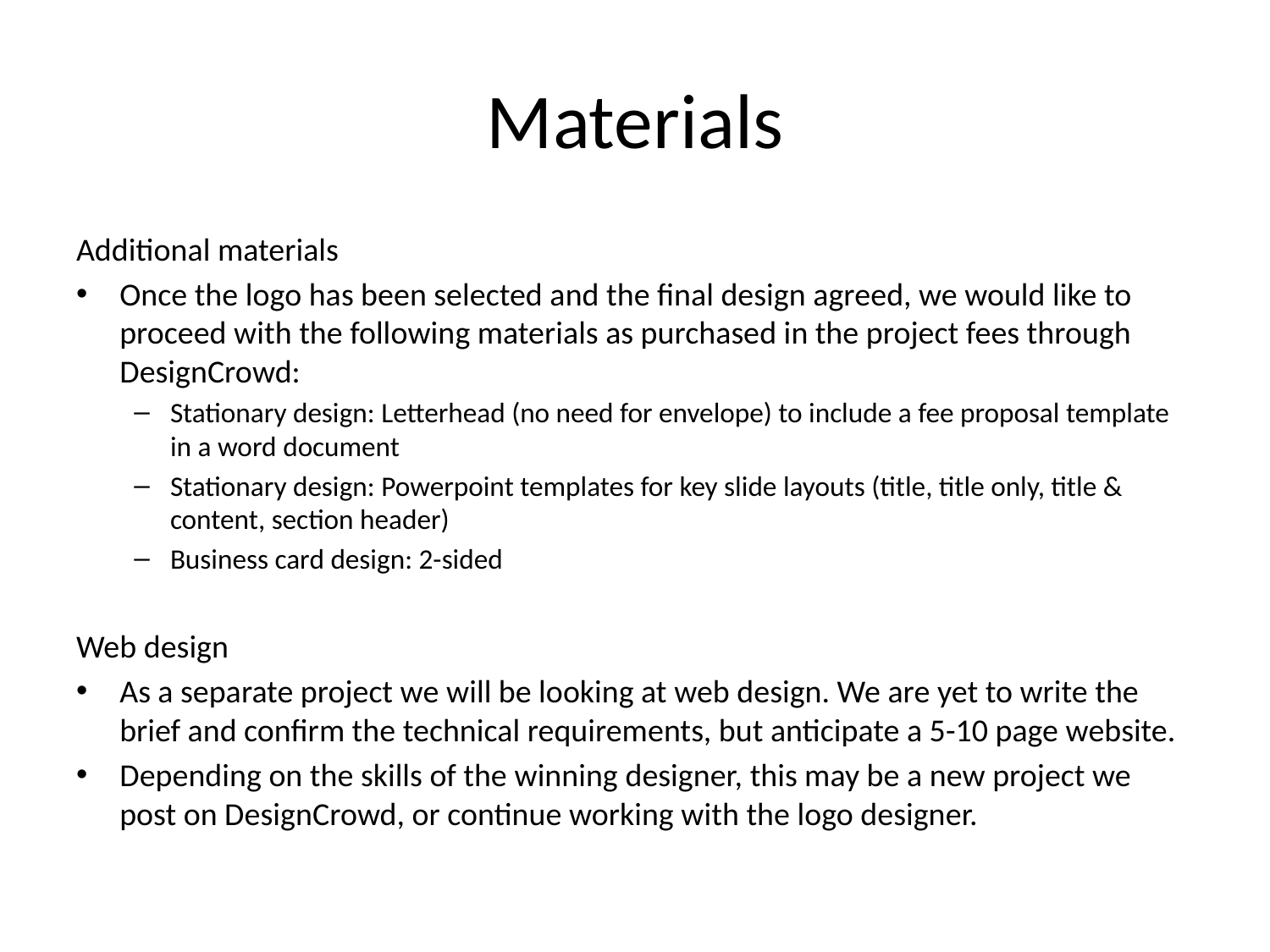

# Materials
Additional materials
Once the logo has been selected and the final design agreed, we would like to proceed with the following materials as purchased in the project fees through DesignCrowd:
Stationary design: Letterhead (no need for envelope) to include a fee proposal template in a word document
Stationary design: Powerpoint templates for key slide layouts (title, title only, title & content, section header)
Business card design: 2-sided

Web design
As a separate project we will be looking at web design. We are yet to write the brief and confirm the technical requirements, but anticipate a 5-10 page website.
Depending on the skills of the winning designer, this may be a new project we post on DesignCrowd, or continue working with the logo designer.